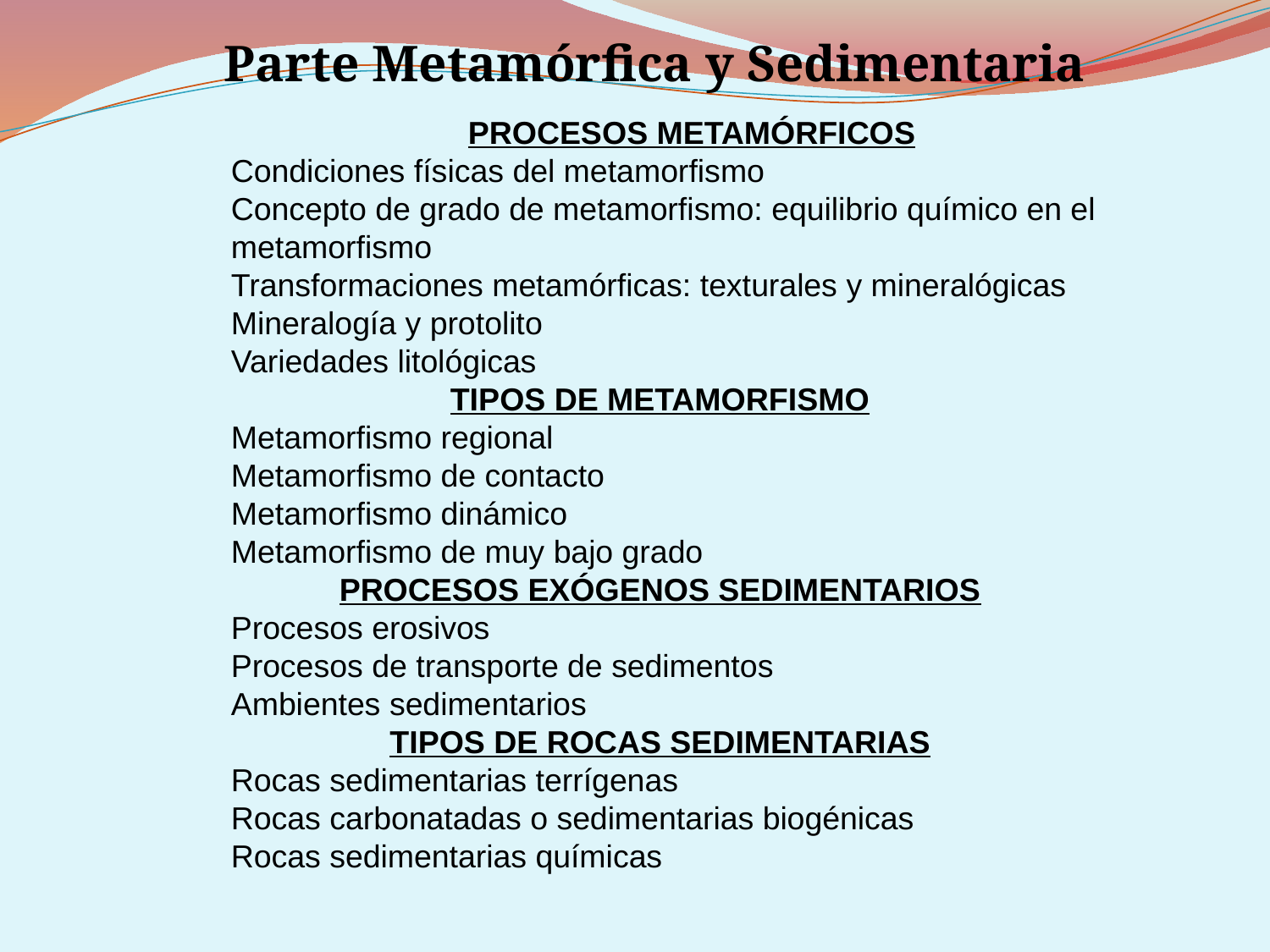

Parte Metamórfica y Sedimentaria
PROCESOS METAMÓRFICOS
Condiciones físicas del metamorfismo
Concepto de grado de metamorfismo: equilibrio químico en el metamorfismo
Transformaciones metamórficas: texturales y mineralógicas
Mineralogía y protolito
Variedades litológicas
TIPOS DE METAMORFISMO
Metamorfismo regional
Metamorfismo de contacto
Metamorfismo dinámico
Metamorfismo de muy bajo grado
PROCESOS EXÓGENOS SEDIMENTARIOS
Procesos erosivos
Procesos de transporte de sedimentos
Ambientes sedimentarios
TIPOS DE ROCAS SEDIMENTARIAS
Rocas sedimentarias terrígenas
Rocas carbonatadas o sedimentarias biogénicas
Rocas sedimentarias químicas